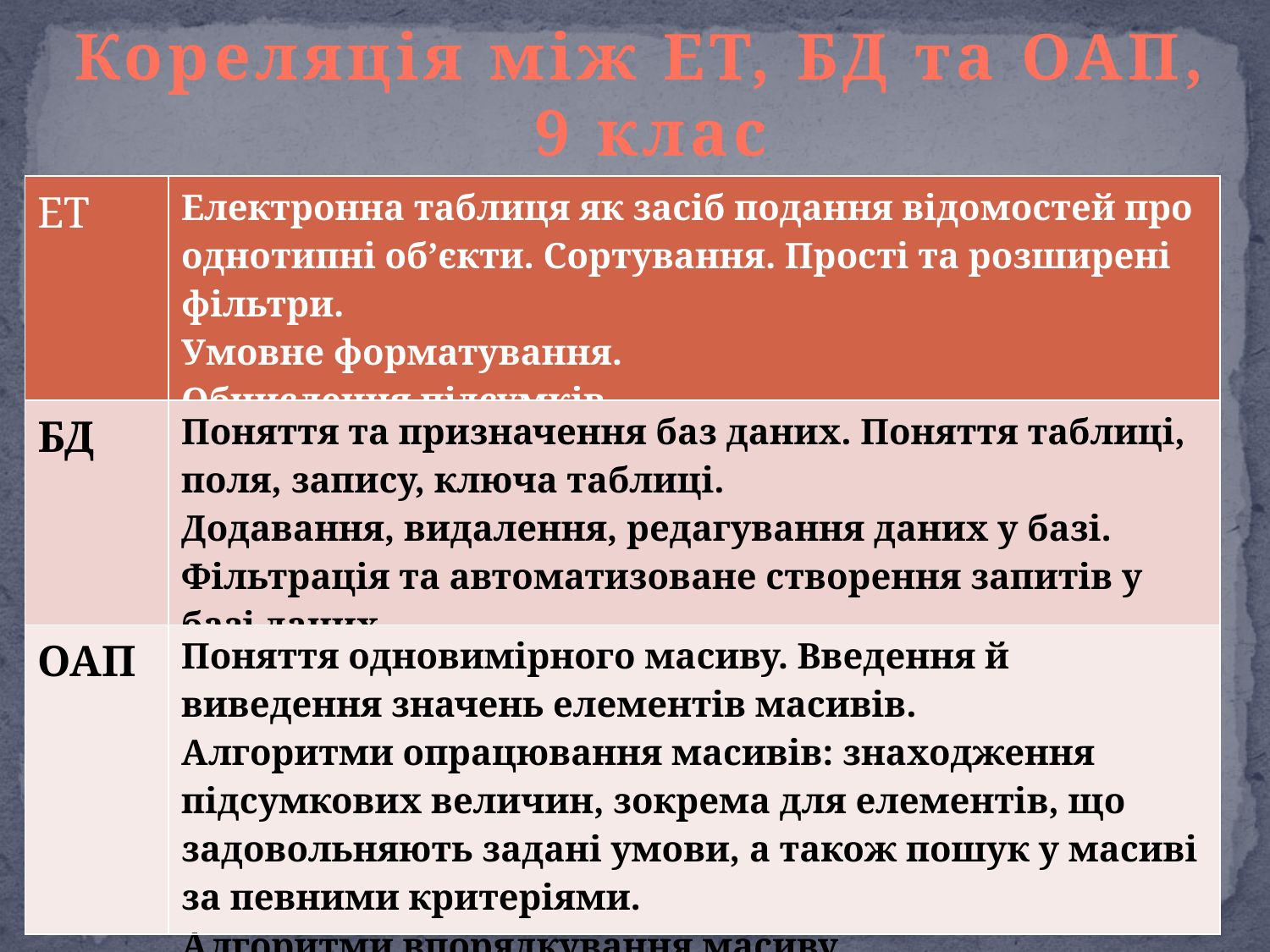

Кореляція між ЕТ, БД та ОАП,
 9 клас
| ЕТ | Електронна таблиця як засіб подання відомостей про однотипні об’єкти. Сортування. Прості та розширені фільтри. Умовне форматування. Обчислення підсумків. |
| --- | --- |
| БД | Поняття та призначення баз даних. Поняття таблиці, поля, запису, ключа таблиці. Додавання, видалення, редагування даних у базі. Фільтрація та автоматизоване створення запитів у базі даних. |
| ОАП | Поняття одновимірного масиву. Введення й виведення значень елементів масивів. Алгоритми опрацювання масивів: знаходження підсумкових величин, зокрема для елементів, що задовольняють задані умови, а також пошук у масиві за певними критеріями. Алгоритми впорядкування масиву. |